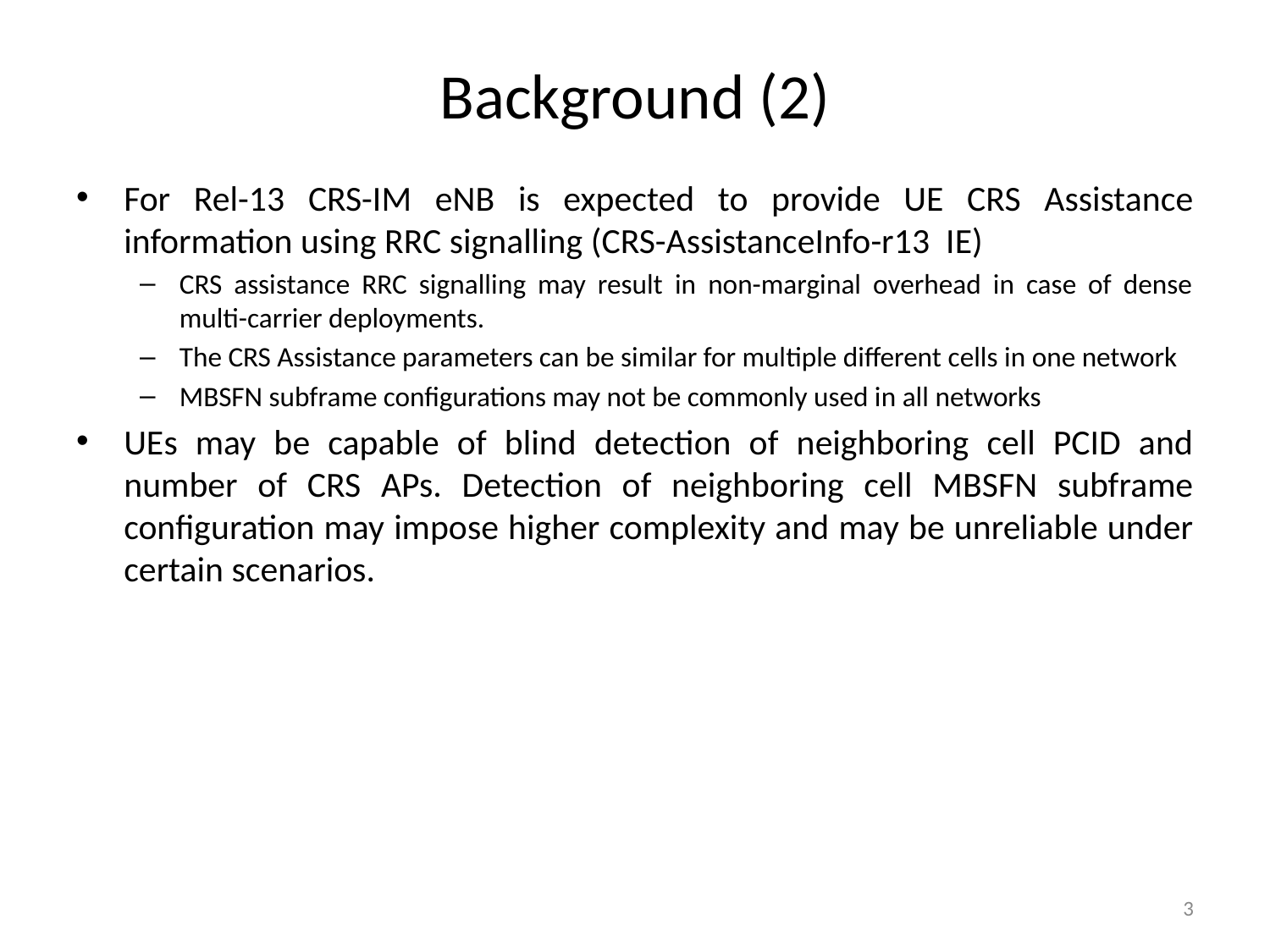

# Background (2)
For Rel-13 CRS-IM eNB is expected to provide UE CRS Assistance information using RRC signalling (CRS-AssistanceInfo-r13  IE)
CRS assistance RRC signalling may result in non-marginal overhead in case of dense multi-carrier deployments.
The CRS Assistance parameters can be similar for multiple different cells in one network
MBSFN subframe configurations may not be commonly used in all networks
UEs may be capable of blind detection of neighboring cell PCID and number of CRS APs. Detection of neighboring cell MBSFN subframe configuration may impose higher complexity and may be unreliable under certain scenarios.

3